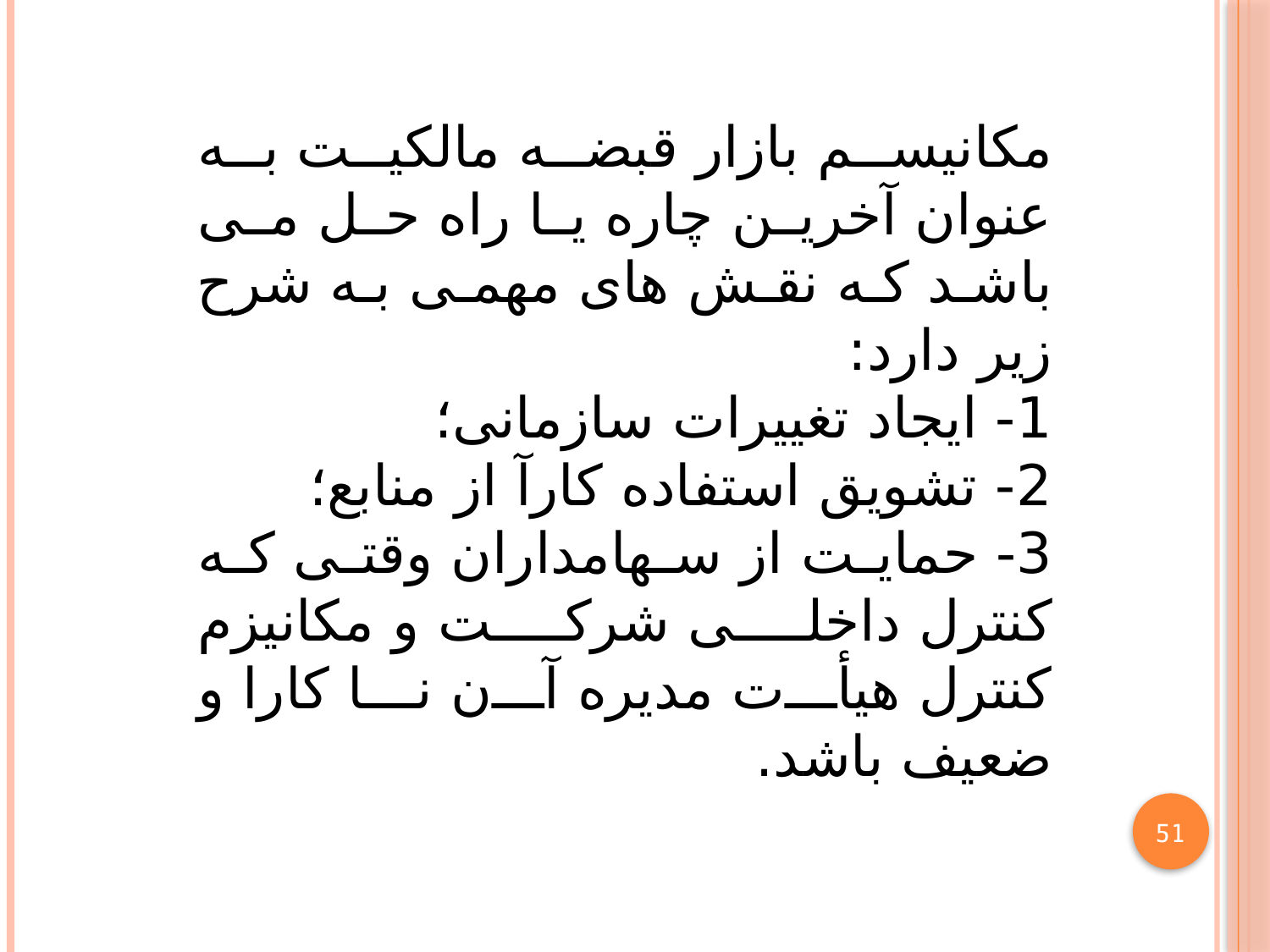

مکانيسم بازار قبضه مالکیت به عنوان آخرین چاره یا راه حل می باشد که نقش های مهمی به شرح زير دارد:
1- ایجاد تغییرات سازمانی؛
2- تشويق استفاده کارآ از منابع؛
3- حمایت از سهامداران وقتی که کنترل داخلی شرکت و مکانیزم کنترل هیأت مدیره آن نا کارا و ضعیف باشد.
51